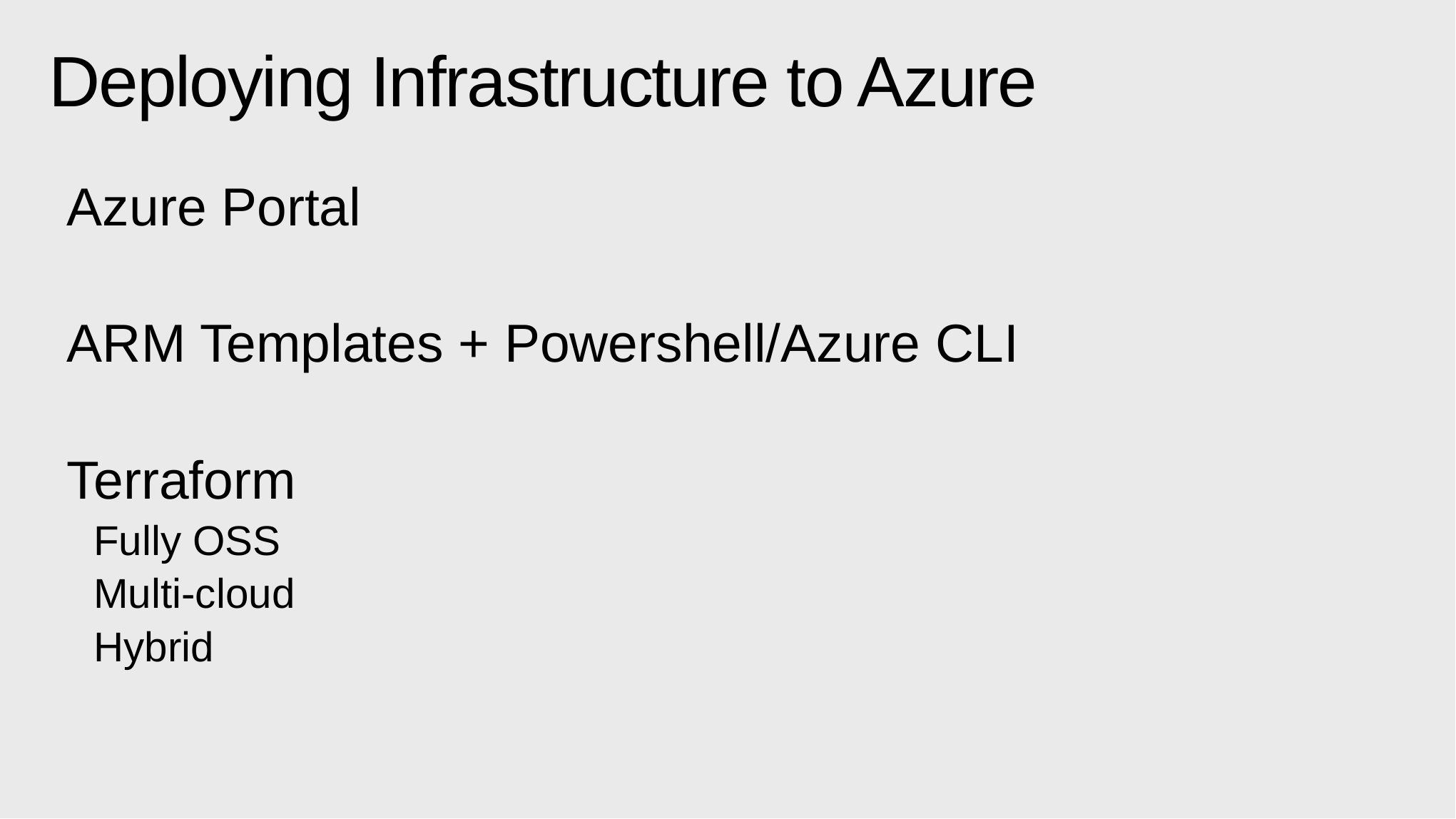

# Deploying Infrastructure to Azure
Azure Portal

ARM Templates + Powershell/Azure CLI

Terraform
Fully OSS
Multi-cloud
Hybrid